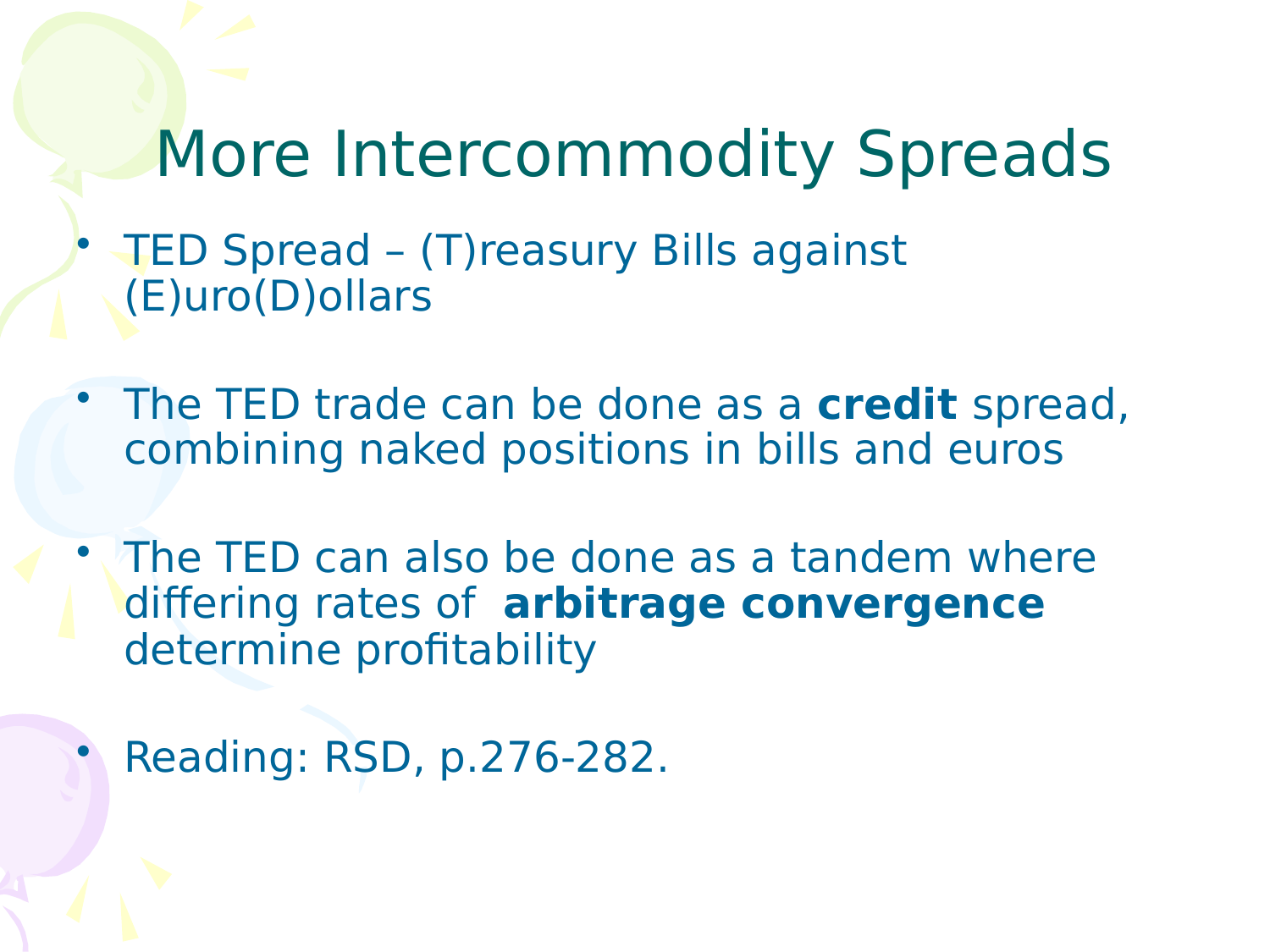

# More Intercommodity Spreads
TED Spread – (T)reasury Bills against (E)uro(D)ollars

The TED trade can be done as a credit spread, combining naked positions in bills and euros

The TED can also be done as a tandem where differing rates of  arbitrage convergence determine profitability

Reading: RSD, p.276-282.